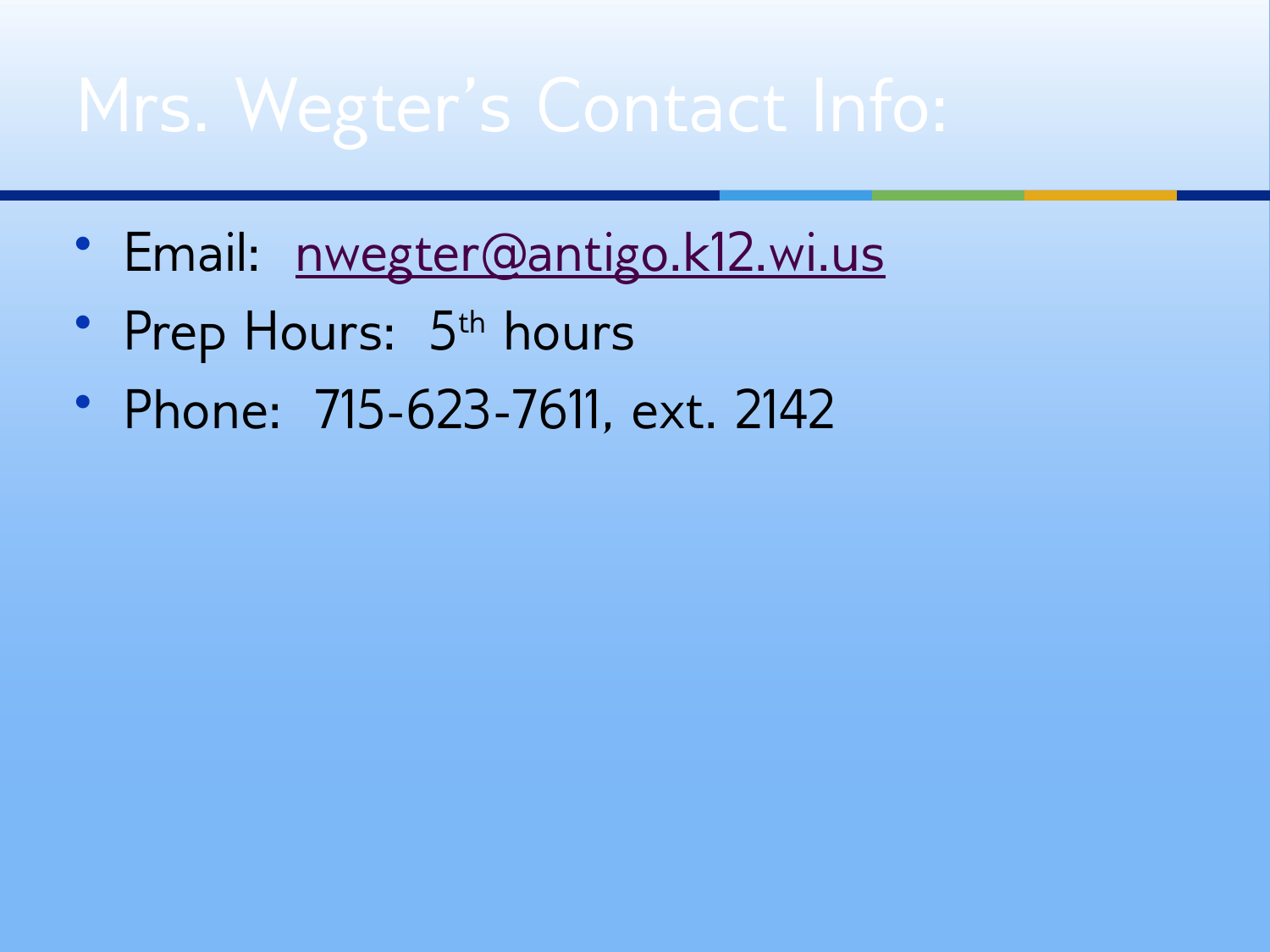

# Mrs. Wegter’s Contact Info:
Email:  nwegter@antigo.k12.wi.us
Prep Hours:  5th hours
Phone:  715-623-7611, ext. 2142